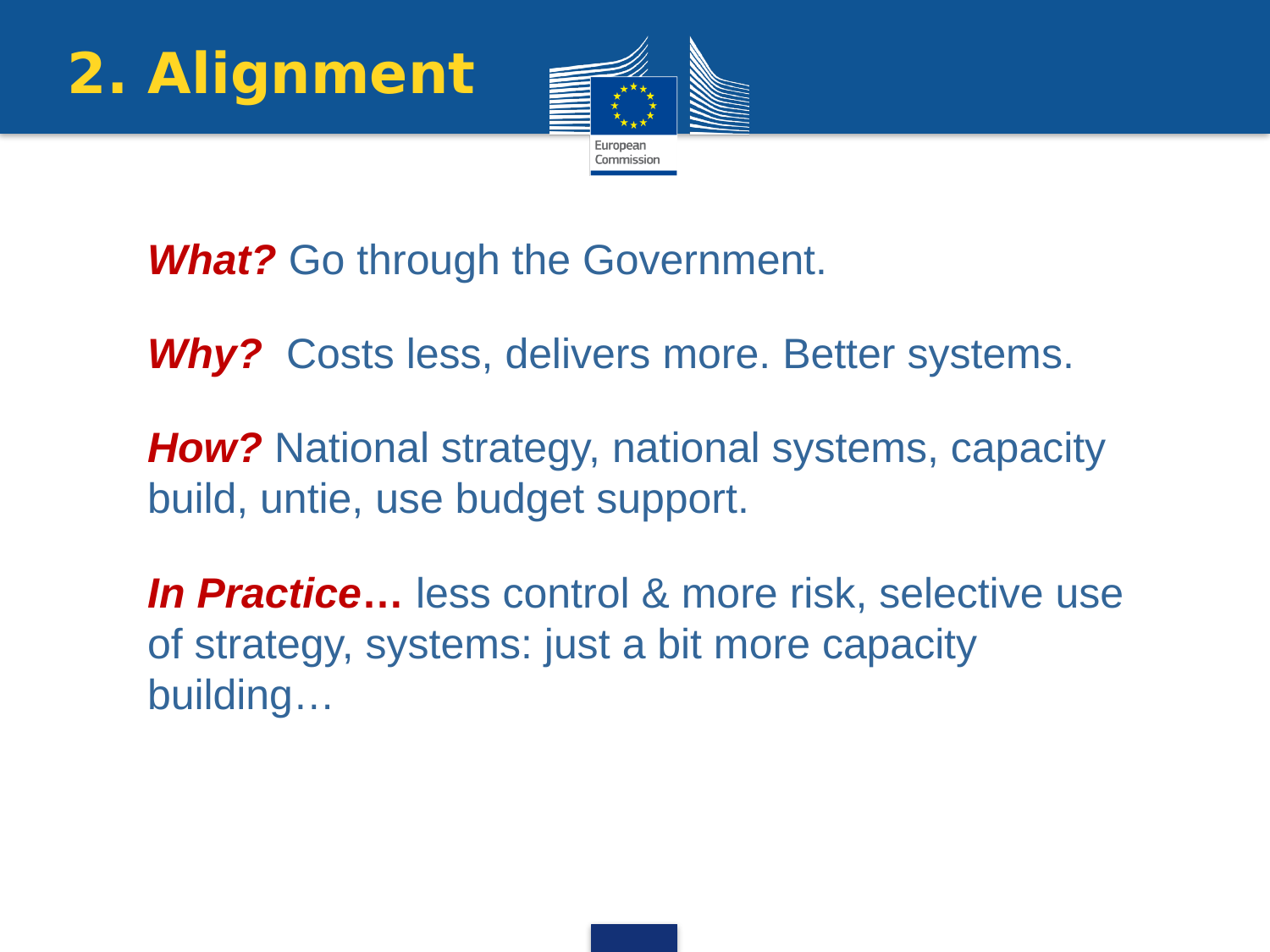

# 2. Alignment
What? Go through the Government.
Why?  Costs less, delivers more. Better systems.
How? National strategy, national systems, capacity build, untie, use budget support.
In Practice… less control & more risk, selective use of strategy, systems: just a bit more capacity building…